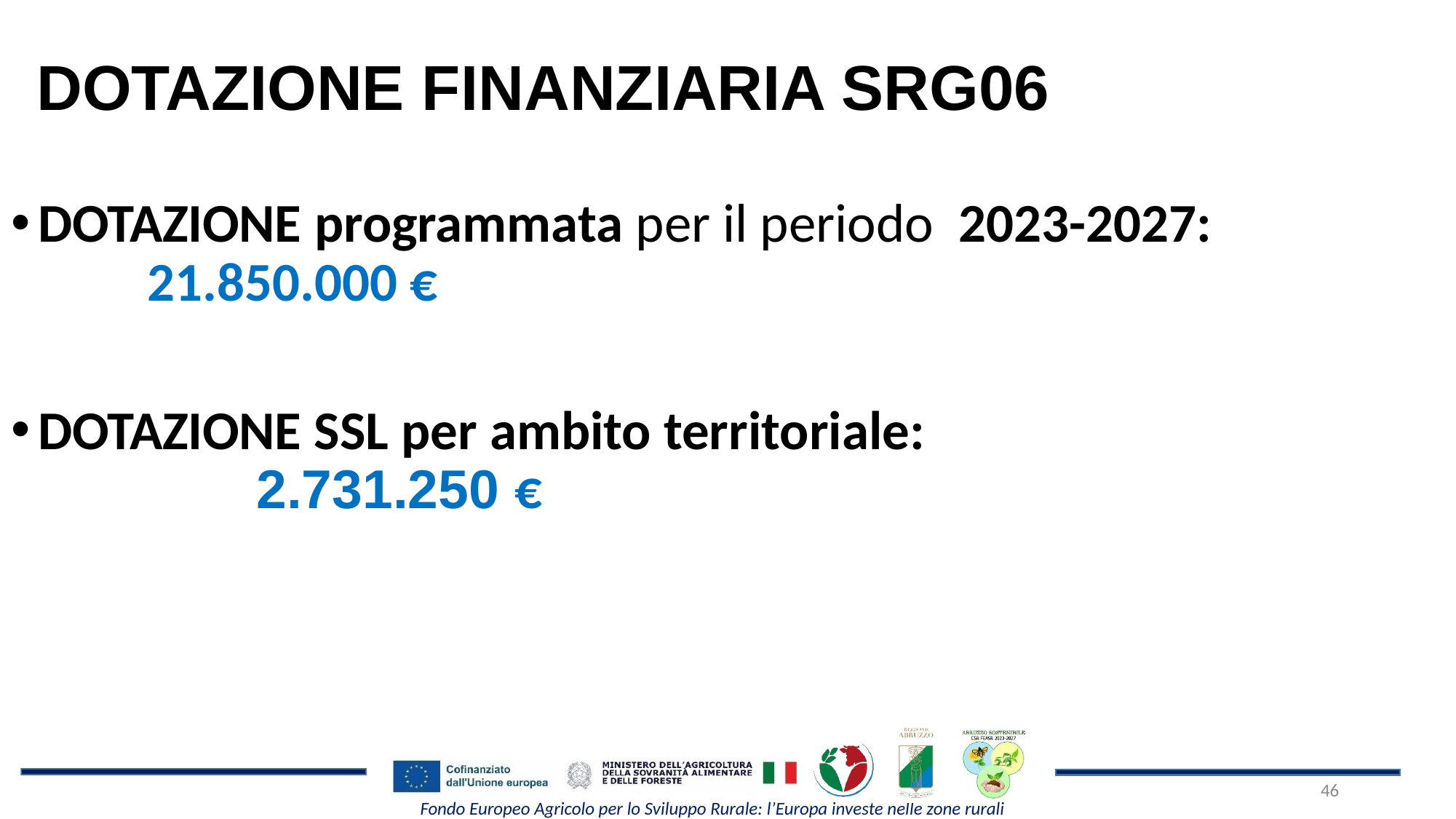

DOTAZIONE FINANZIARIA SRG06
DOTAZIONE programmata per il periodo  2023-2027:	21.850.000 €

DOTAZIONE SSL per ambito territoriale: 				2.731.250 €